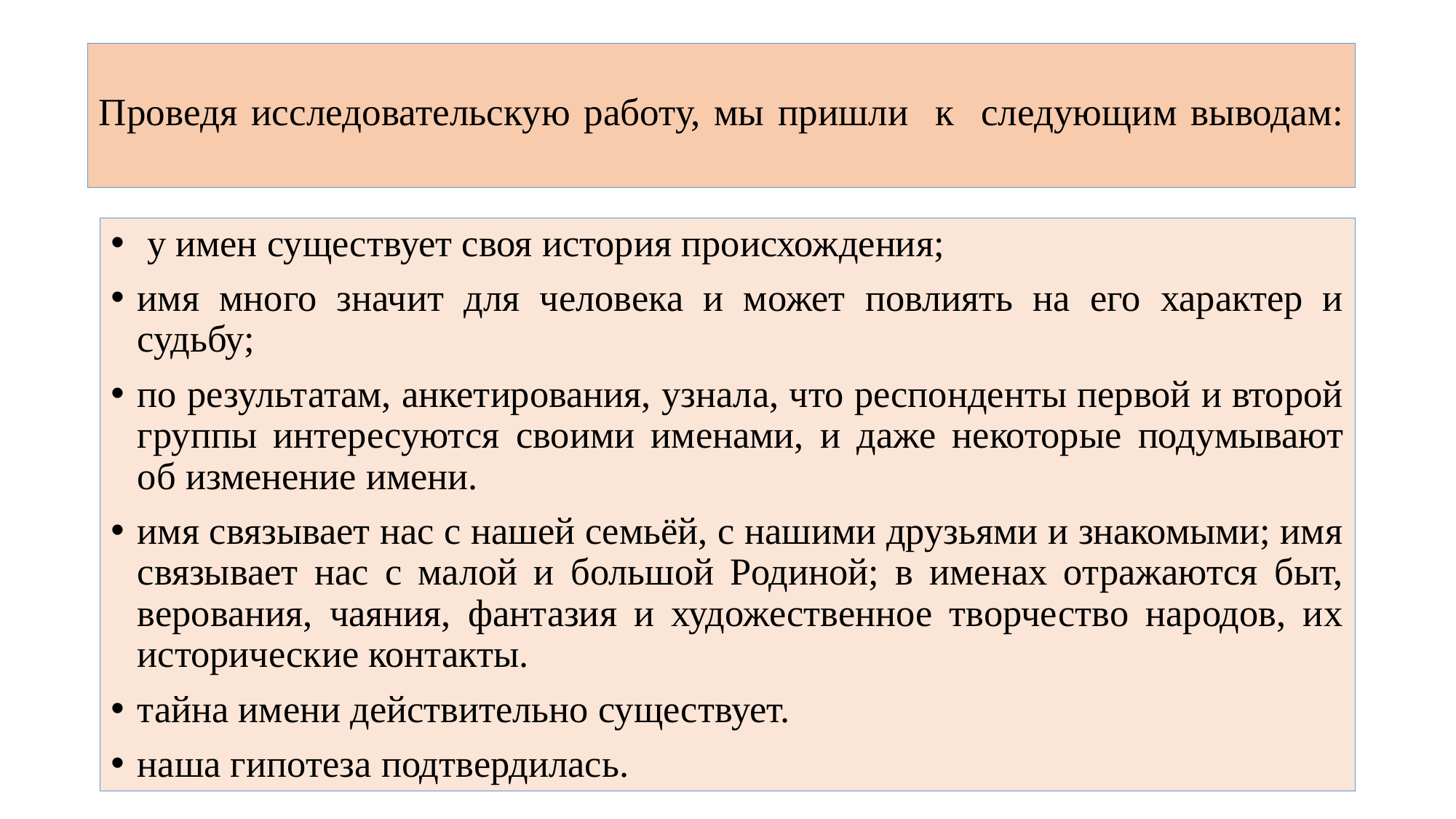

# Проведя исследовательскую работу, мы пришли  к  следующим выводам:
 у имен существует своя история происхождения;
имя много значит для человека и может повлиять на его характер и судьбу;
по результатам, анкетирования, узнала, что респонденты первой и второй группы интересуются своими именами, и даже некоторые подумывают об изменение имени.
имя связывает нас с нашей семьёй, с нашими друзьями и знакомыми; имя связывает нас с малой и большой Родиной; в именах отражаются быт, верования, чаяния, фантазия и художественное творчество народов, их исторические контакты.
тайна имени действительно существует.
наша гипотеза подтвердилась.